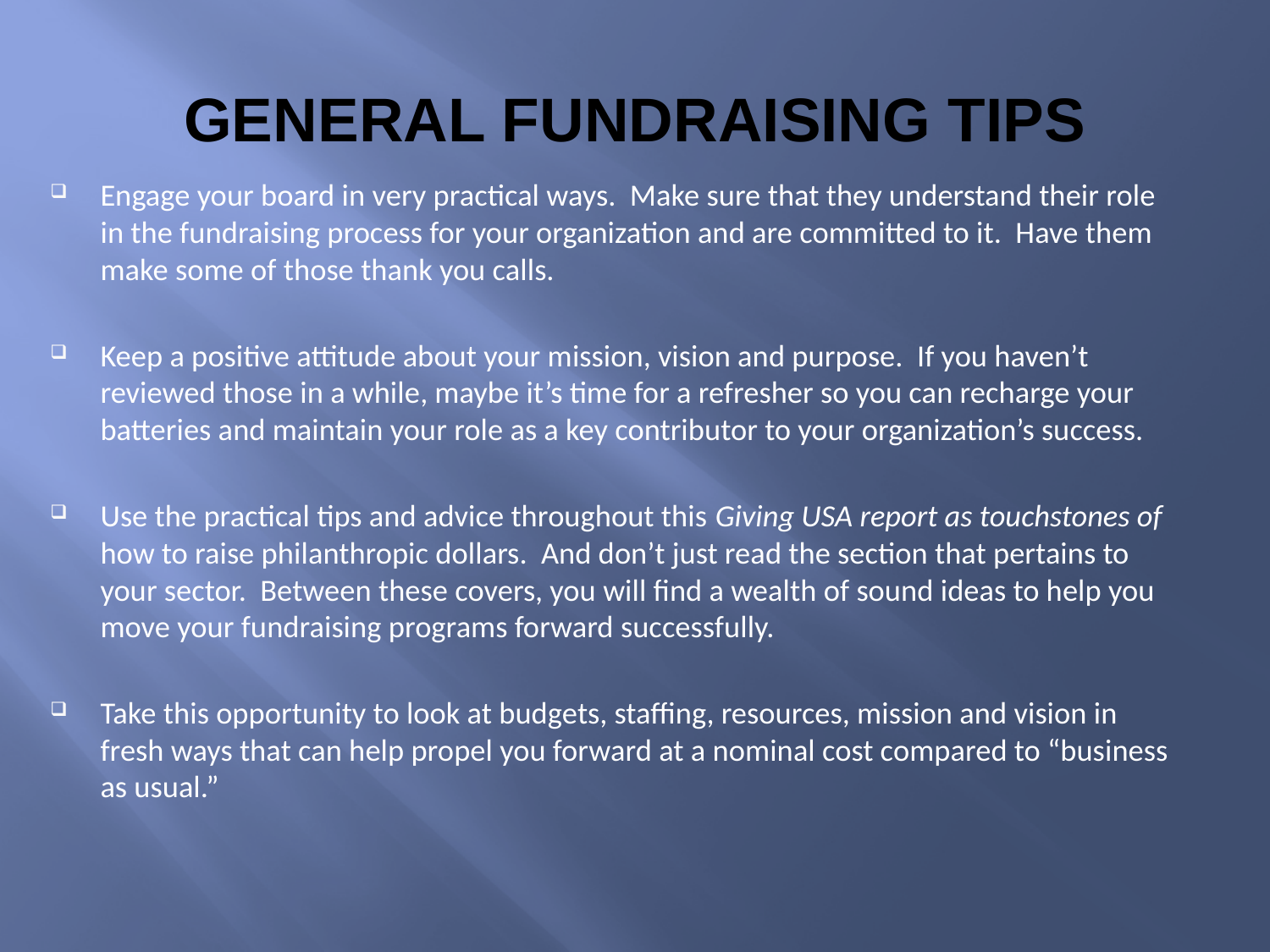

# GENERAL FUNDRAISING TIPS
Engage your board in very practical ways.  Make sure that they understand their role in the fundraising process for your organization and are committed to it.  Have them make some of those thank you calls.

Keep a positive attitude about your mission, vision and purpose.  If you haven’t reviewed those in a while, maybe it’s time for a refresher so you can recharge your batteries and maintain your role as a key contributor to your organization’s success.

Use the practical tips and advice throughout this Giving USA report as touchstones of how to raise philanthropic dollars.  And don’t just read the section that pertains to your sector.  Between these covers, you will find a wealth of sound ideas to help you move your fundraising programs forward successfully.

Take this opportunity to look at budgets, staffing, resources, mission and vision in fresh ways that can help propel you forward at a nominal cost compared to “business as usual.”